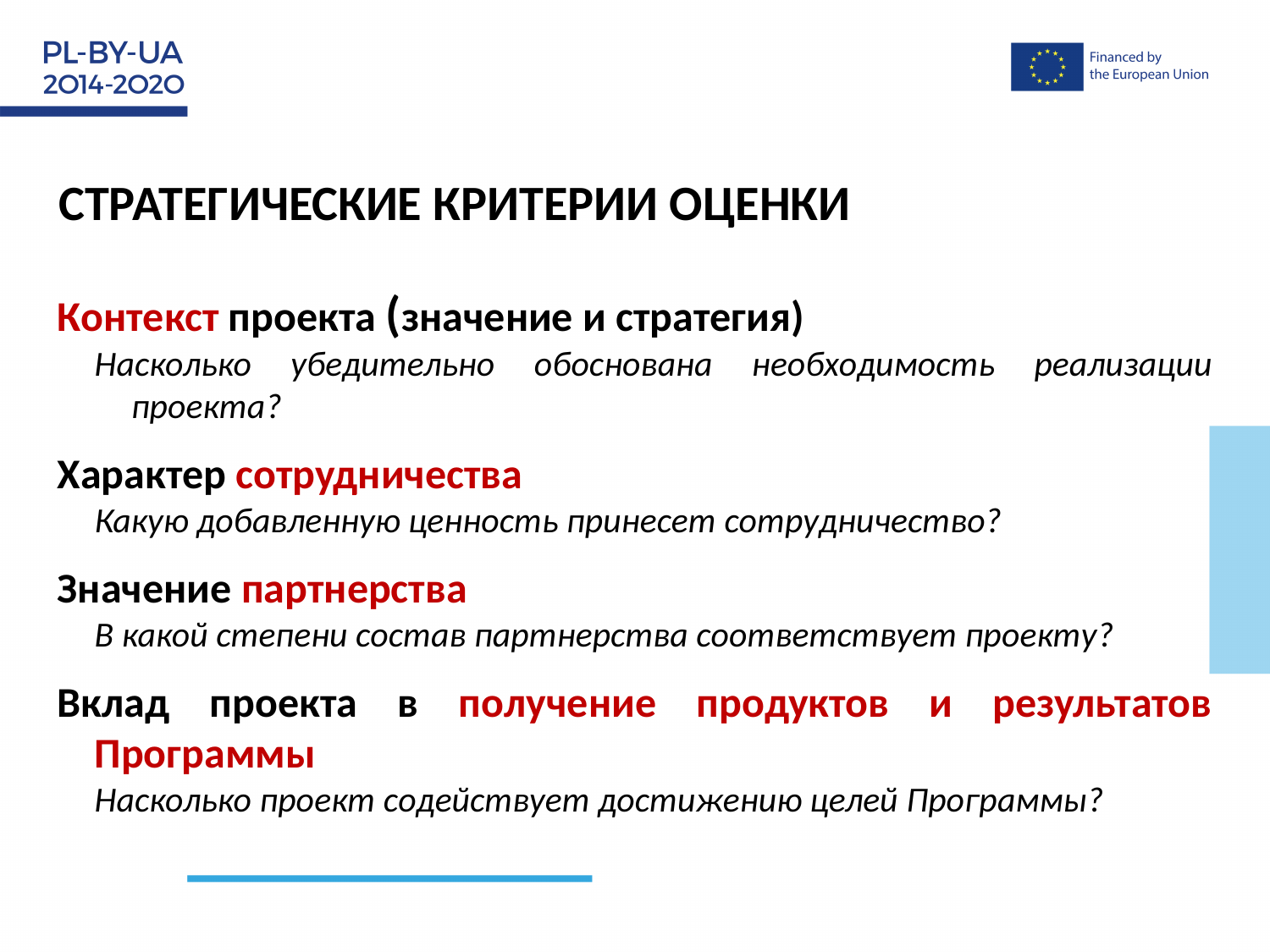

СТРАТЕГИЧЕСКИЕ КРИТЕРИИ ОЦЕНКИ

Контекст проекта (значение и стратегия)
Насколько убедительно обоснована необходимость реализации проекта?
Характер сотрудничества
Какую добавленную ценность принесет сотрудничество?
Значение партнерства
В какой степени состав партнерства соответствует проекту?
Вклад проекта в получение продуктов и результатов Программы
Насколько проект содействует достижению целей Программы?